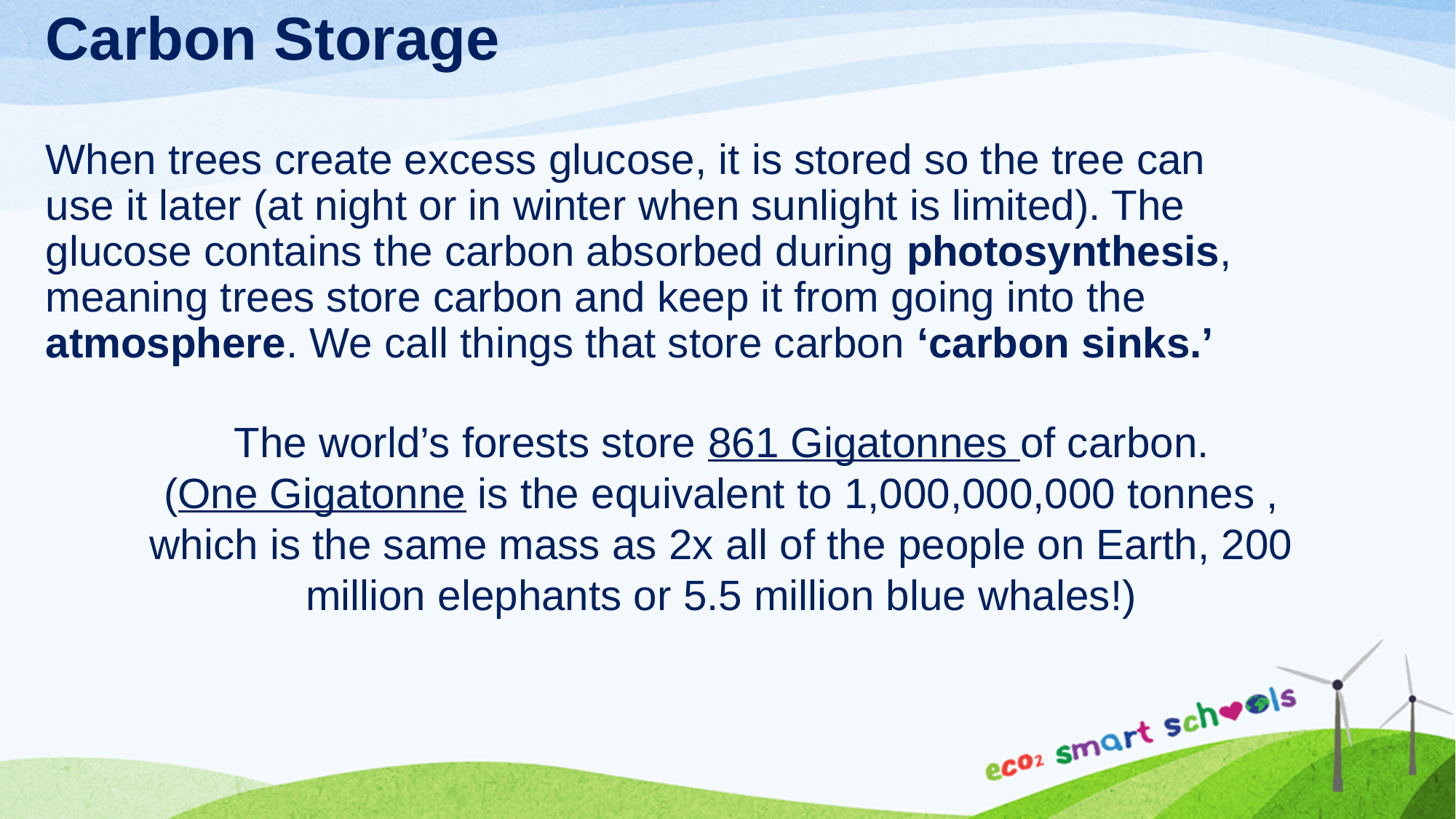

Carbon Storage
When trees create excess glucose, it is stored so the tree can use it later (at night or in winter when sunlight is limited). The glucose contains the carbon absorbed during photosynthesis, meaning trees store carbon and keep it from going into the atmosphere. We call things that store carbon ‘carbon sinks.’

The world’s forests store 861 Gigatonnes of carbon.
(One Gigatonne is the equivalent to 1,000,000,000 tonnes , which is the same mass as 2x all of the people on Earth, 200 million elephants or 5.5 million blue whales!)